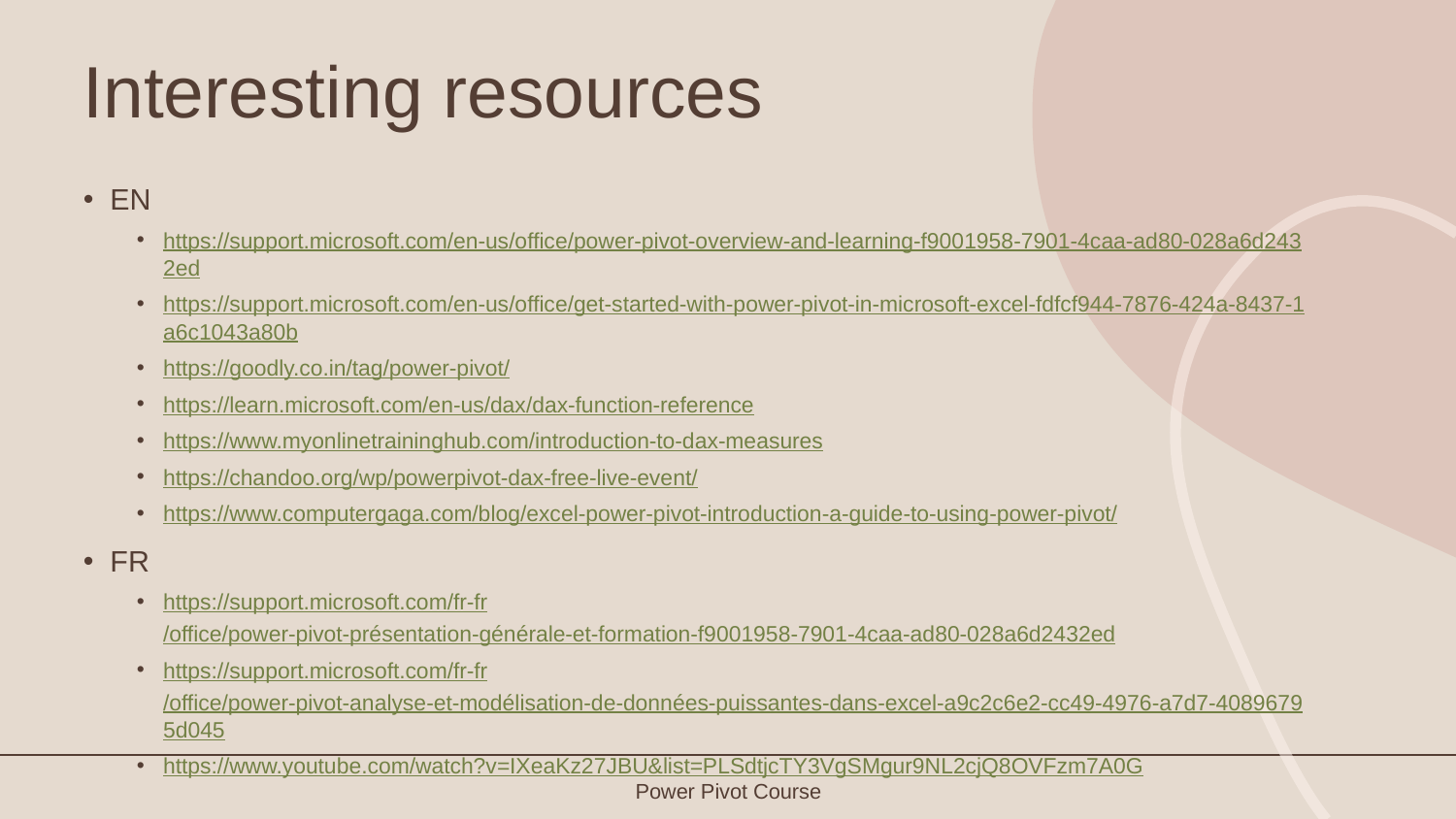

# Interesting resources
EN
https://support.microsoft.com/en-us/office/power-pivot-overview-and-learning-f9001958-7901-4caa-ad80-028a6d2432ed
https://support.microsoft.com/en-us/office/get-started-with-power-pivot-in-microsoft-excel-fdfcf944-7876-424a-8437-1a6c1043a80b
https://goodly.co.in/tag/power-pivot/
https://learn.microsoft.com/en-us/dax/dax-function-reference
https://www.myonlinetraininghub.com/introduction-to-dax-measures
https://chandoo.org/wp/powerpivot-dax-free-live-event/
https://www.computergaga.com/blog/excel-power-pivot-introduction-a-guide-to-using-power-pivot/
FR
https://support.microsoft.com/fr-fr/office/power-pivot-présentation-générale-et-formation-f9001958-7901-4caa-ad80-028a6d2432ed
https://support.microsoft.com/fr-fr/office/power-pivot-analyse-et-modélisation-de-données-puissantes-dans-excel-a9c2c6e2-cc49-4976-a7d7-40896795d045
https://www.youtube.com/watch?v=IXeaKz27JBU&list=PLSdtjcTY3VgSMgur9NL2cjQ8OVFzm7A0G

Power Pivot Course